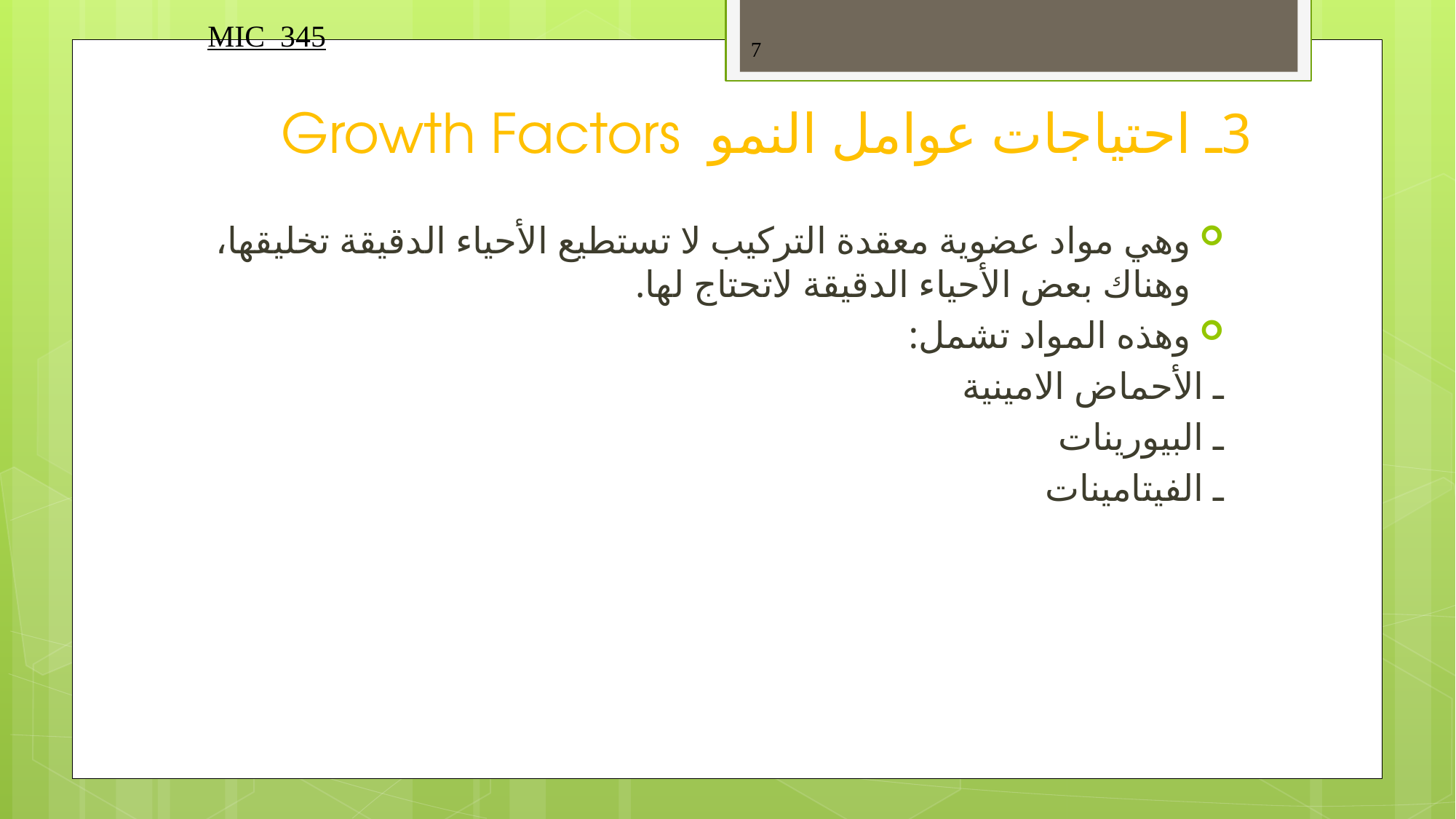

MIC  345
7
3ـ احتياجات عوامل النمو  Growth Factors

وهي مواد عضوية معقدة التركيب لا تستطيع الأحياء الدقيقة تخليقها، وهناك بعض الأحياء الدقيقة لاتحتاج لها.
وهذه المواد تشمل:
ـ الأحماض الامينية
	ـ البيورينات
	ـ الفيتامينات